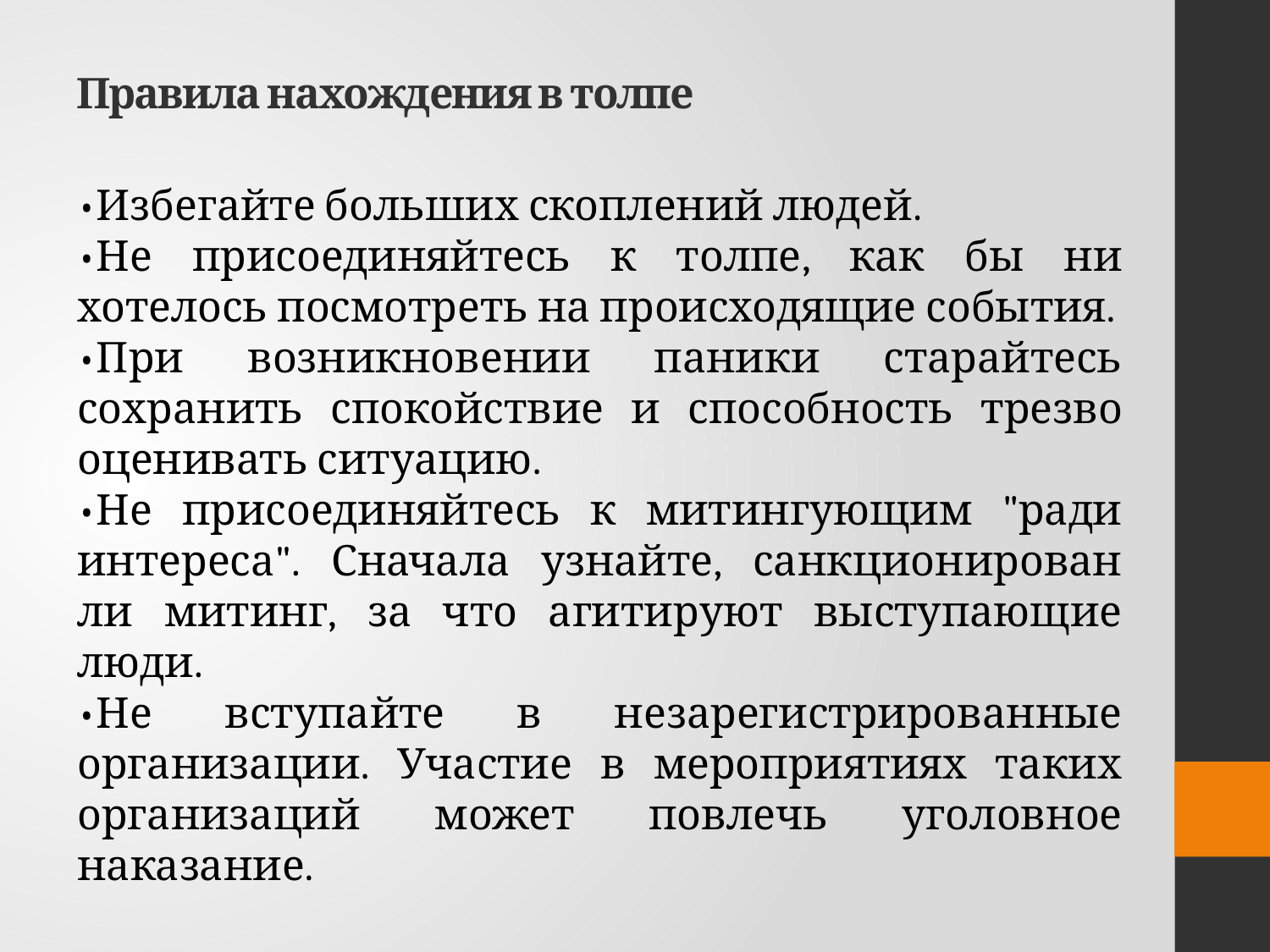

# Правила нахождения в толпе
•Избегайте больших скоплений людей.
•Не присоединяйтесь к толпе, как бы ни хотелось посмотреть на происходящие события.
•При возникновении паники старайтесь сохранить спокойствие и способность трезво оценивать ситуацию.
•Не присоединяйтесь к митингующим "ради интереса". Сначала узнайте, санкционирован ли митинг, за что агитируют выступающие люди.
•Не вступайте в незарегистрированные организации. Участие в мероприятиях таких организаций может повлечь уголовное наказание.